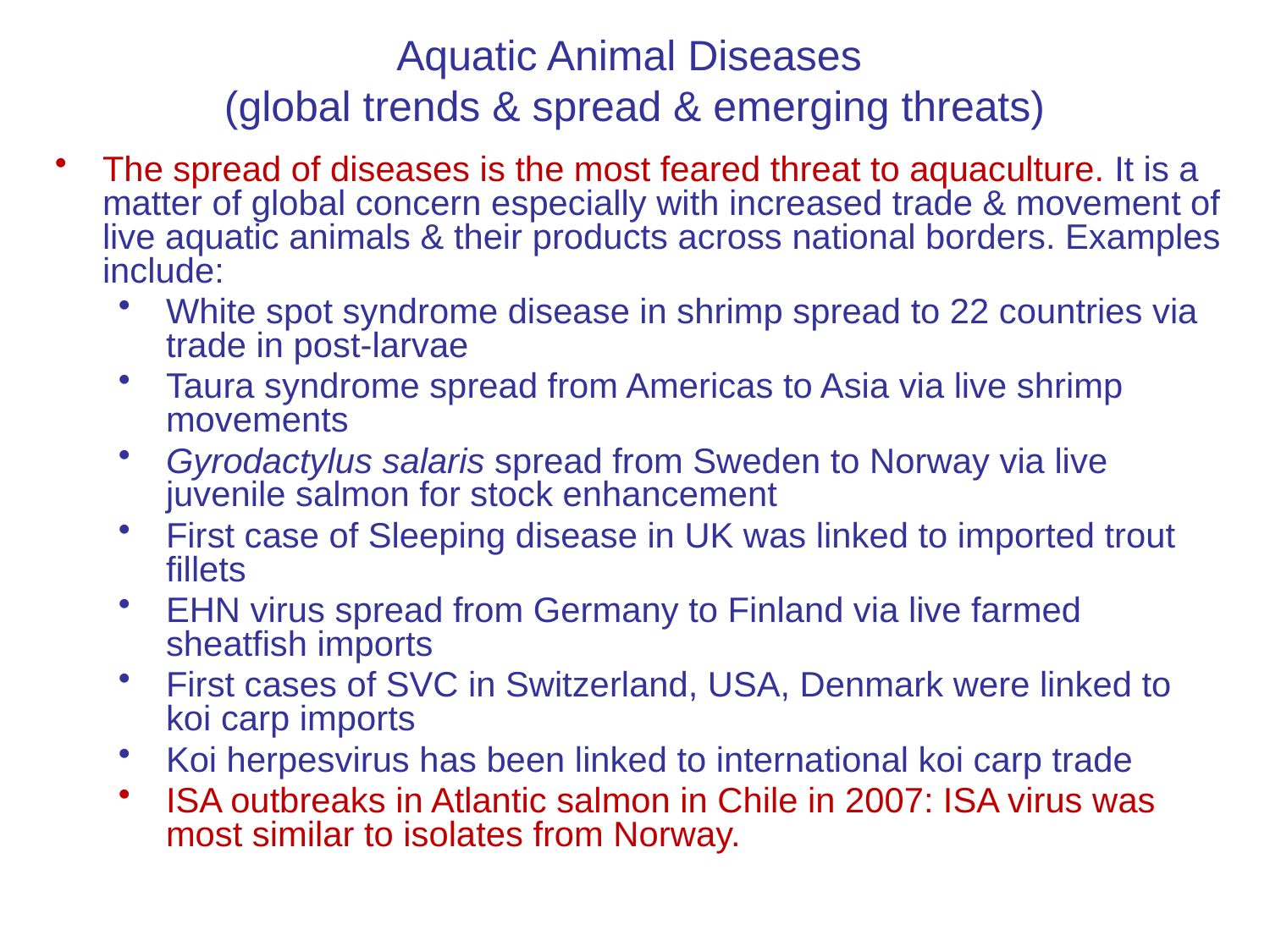

Aquatic Animal Diseases
(global trends & spread & emerging threats)
The spread of diseases is the most feared threat to aquaculture. It is a matter of global concern especially with increased trade & movement of live aquatic animals & their products across national borders. Examples include:
White spot syndrome disease in shrimp spread to 22 countries via trade in post-larvae
Taura syndrome spread from Americas to Asia via live shrimp movements
Gyrodactylus salaris spread from Sweden to Norway via live juvenile salmon for stock enhancement
First case of Sleeping disease in UK was linked to imported trout fillets
EHN virus spread from Germany to Finland via live farmed sheatfish imports
First cases of SVC in Switzerland, USA, Denmark were linked to koi carp imports
Koi herpesvirus has been linked to international koi carp trade
ISA outbreaks in Atlantic salmon in Chile in 2007: ISA virus was most similar to isolates from Norway.